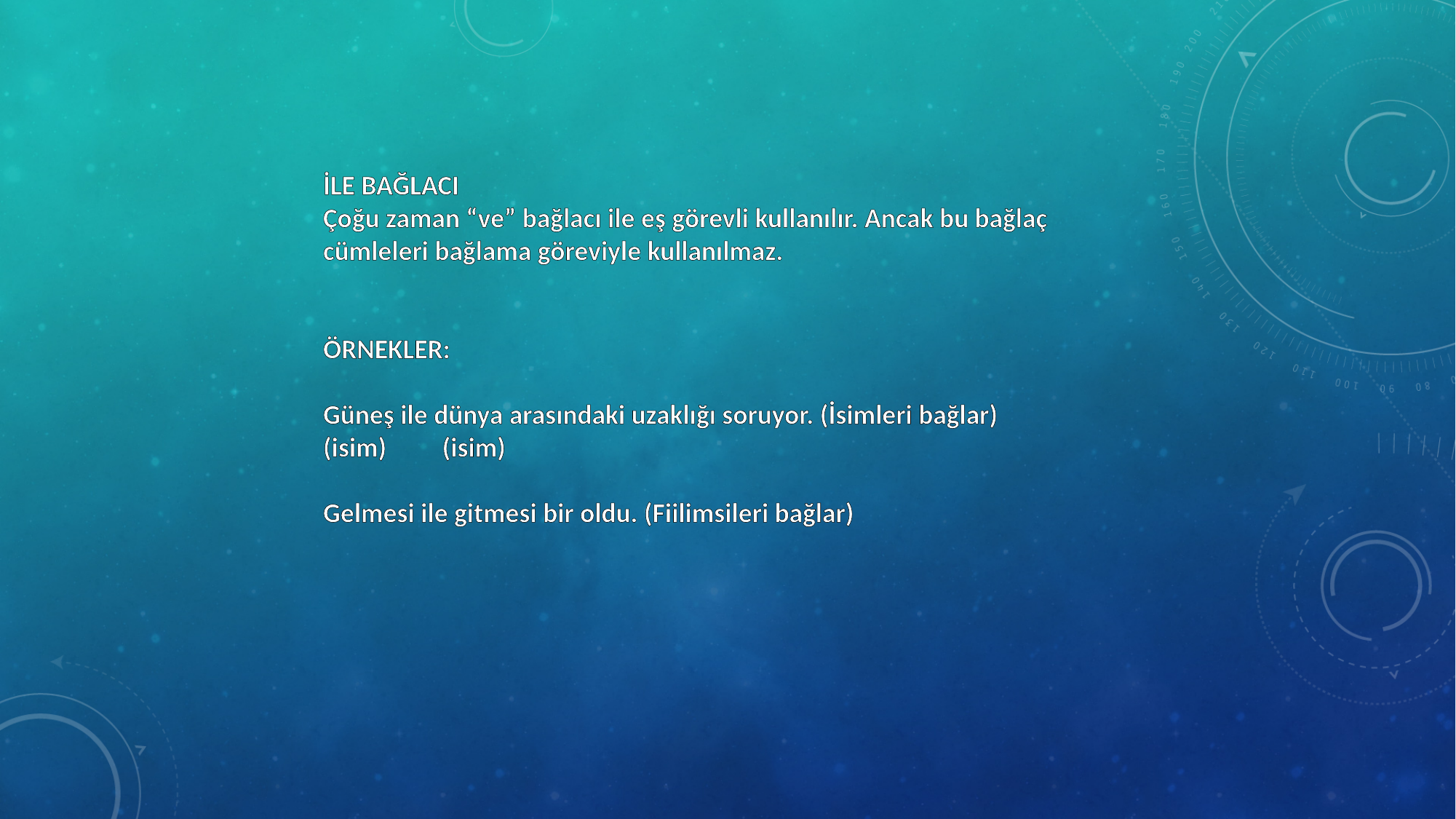

İLE BAĞLACI
Çoğu zaman “ve” bağlacı ile eş görevli kullanılır. Ancak bu bağlaç cümleleri bağlama göreviyle kullanılmaz.

ÖRNEKLER:

Güneş ile dünya arasındaki uzaklığı soruyor. (İsimleri bağlar)
(isim)         (isim)

Gelmesi ile gitmesi bir oldu. (Fiilimsileri bağlar)